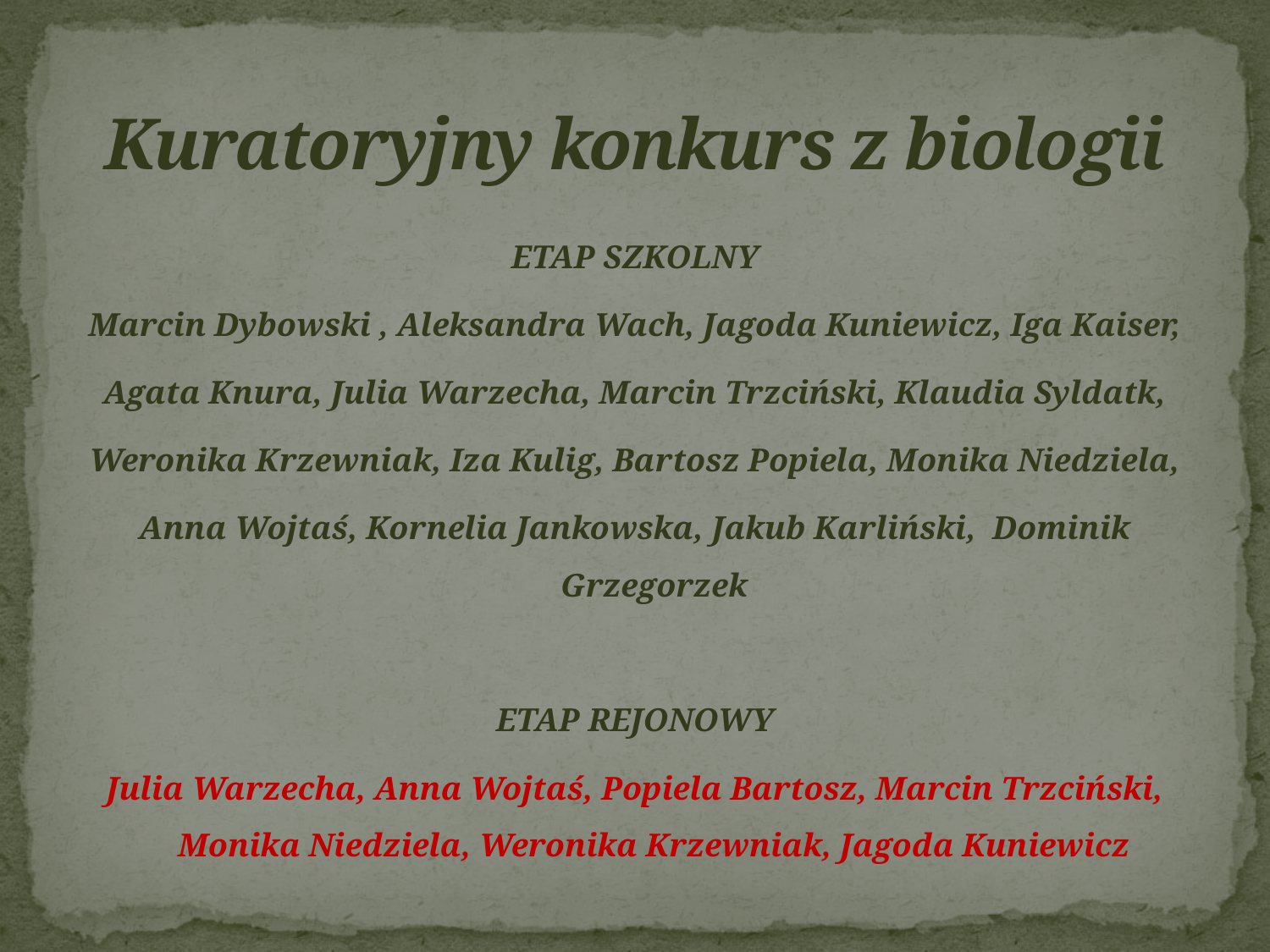

# Kuratoryjny konkurs z biologii
ETAP SZKOLNY
Marcin Dybowski , Aleksandra Wach, Jagoda Kuniewicz, Iga Kaiser,
Agata Knura, Julia Warzecha, Marcin Trzciński, Klaudia Syldatk,
Weronika Krzewniak, Iza Kulig, Bartosz Popiela, Monika Niedziela,
Anna Wojtaś, Kornelia Jankowska, Jakub Karliński,  Dominik Grzegorzek

ETAP REJONOWY
Julia Warzecha, Anna Wojtaś, Popiela Bartosz, Marcin Trzciński, Monika Niedziela, Weronika Krzewniak, Jagoda Kuniewicz